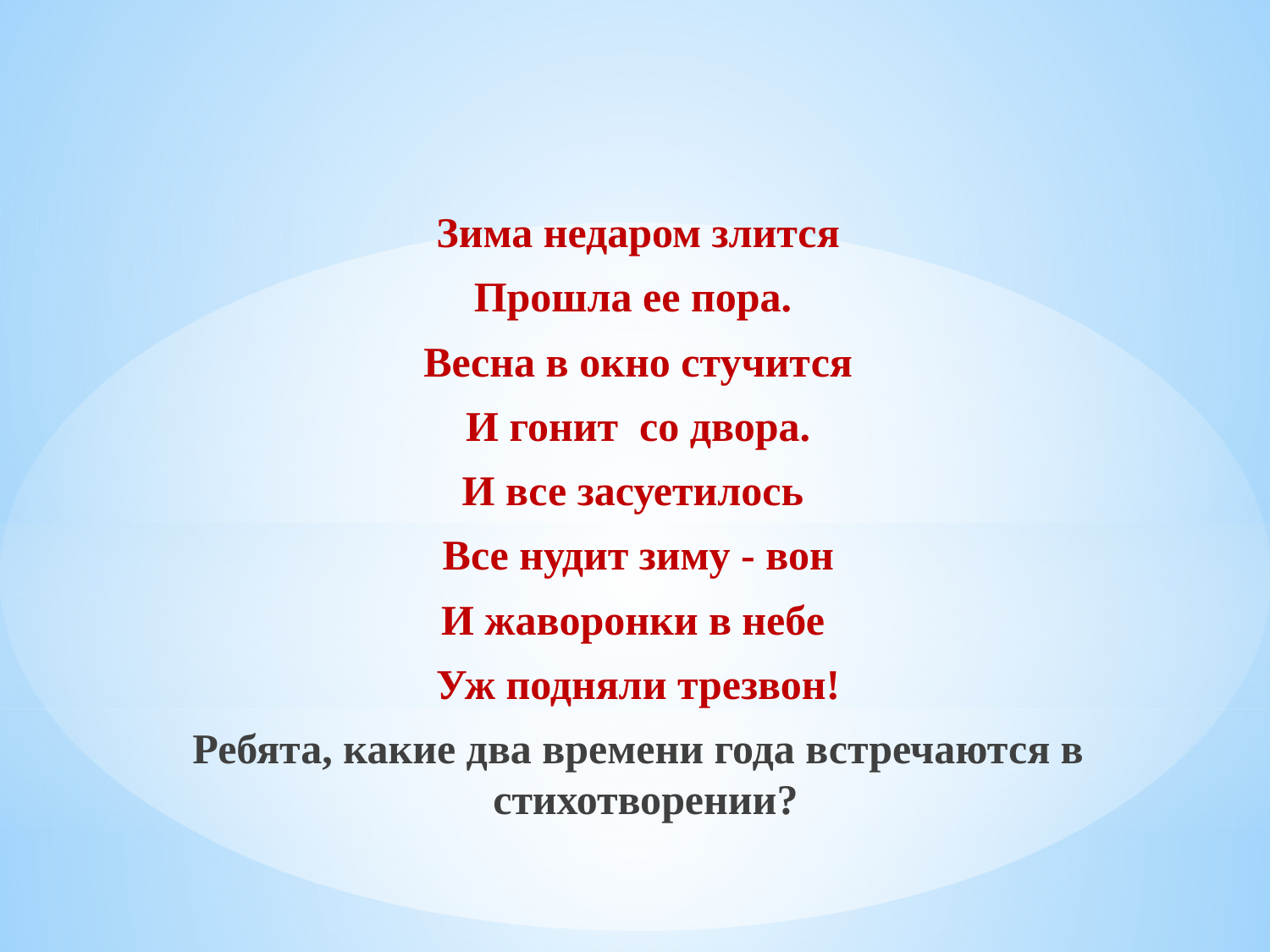

#

Зима недаром злится
Прошла ее пора.
Весна в окно стучится
И гонит  со двора.
И все засуетилось
Все нудит зиму - вон
И жаворонки в небе
Уж подняли трезвон!
Ребята, какие два времени года встречаются в стихотворении?